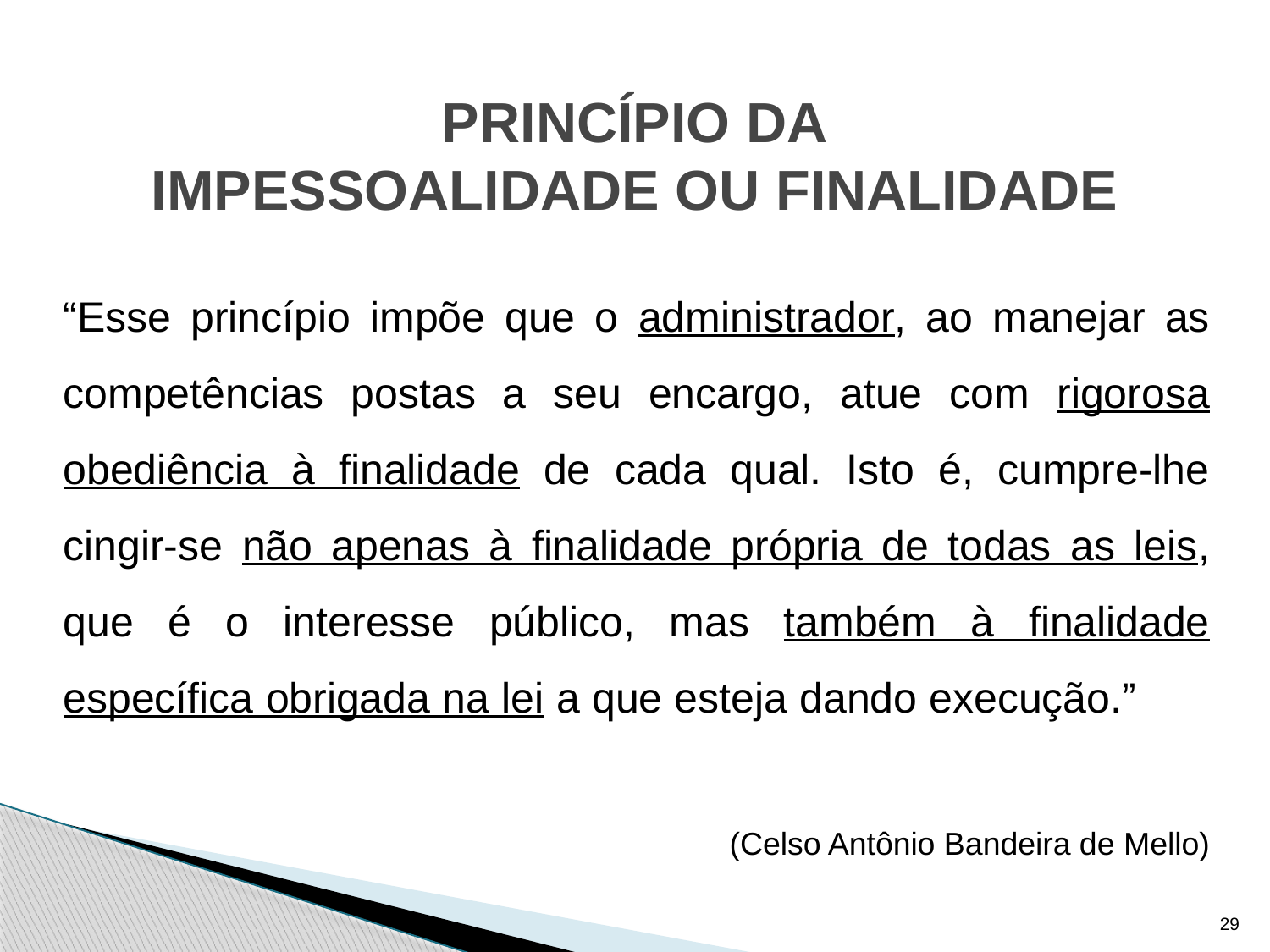

# PRINCÍPIO DA IMPESSOALIDADE OU FINALIDADE
	“Esse princípio impõe que o administrador, ao manejar as competências postas a seu encargo, atue com rigorosa obediência à finalidade de cada qual. Isto é, cumpre-lhe cingir-se não apenas à finalidade própria de todas as leis, que é o interesse público, mas também à finalidade específica obrigada na lei a que esteja dando execução.”
(Celso Antônio Bandeira de Mello)
29